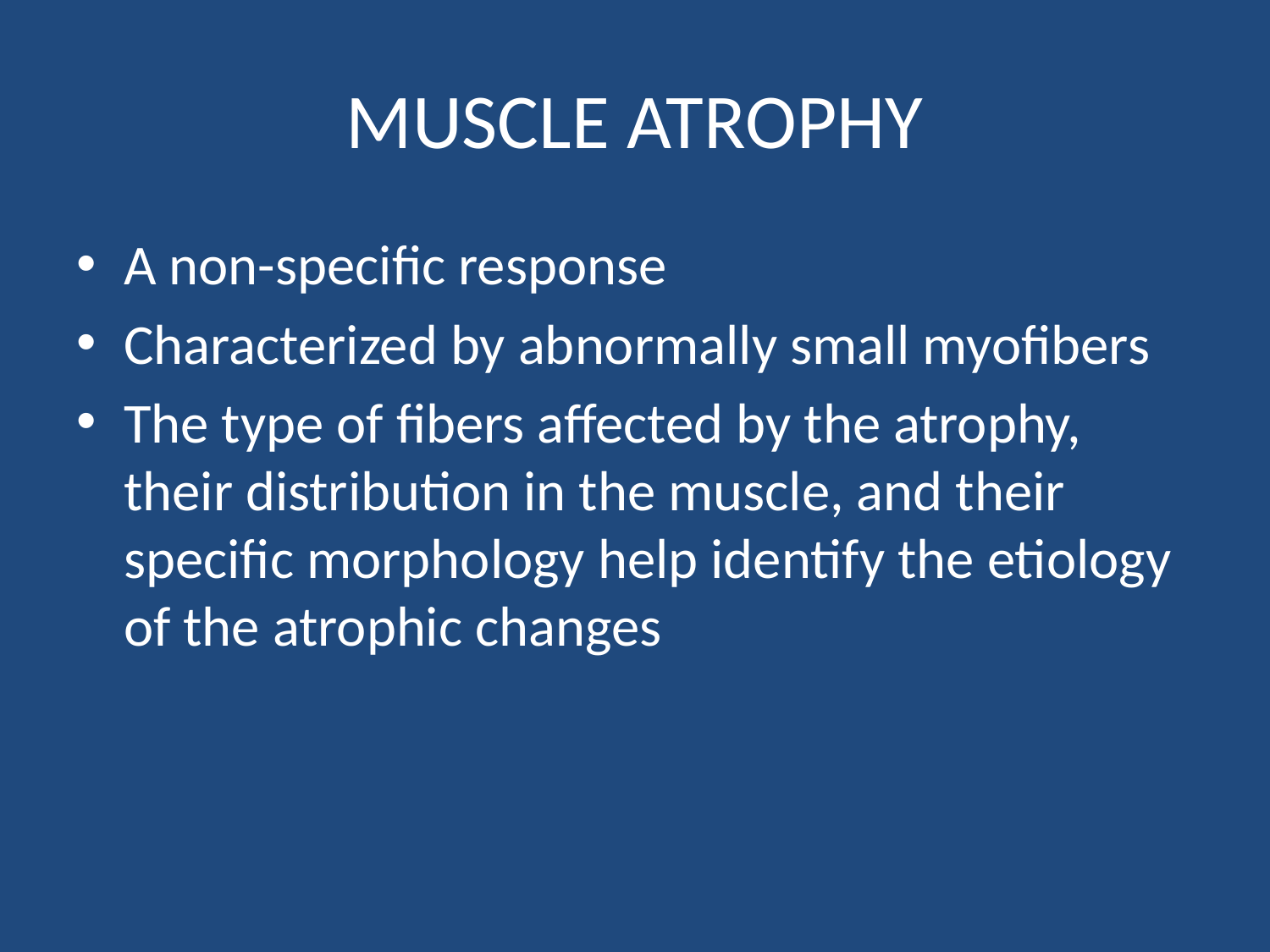

# MUSCLE ATROPHY
A non-specific response
Characterized by abnormally small myofibers
The type of fibers affected by the atrophy, their distribution in the muscle, and their specific morphology help identify the etiology of the atrophic changes